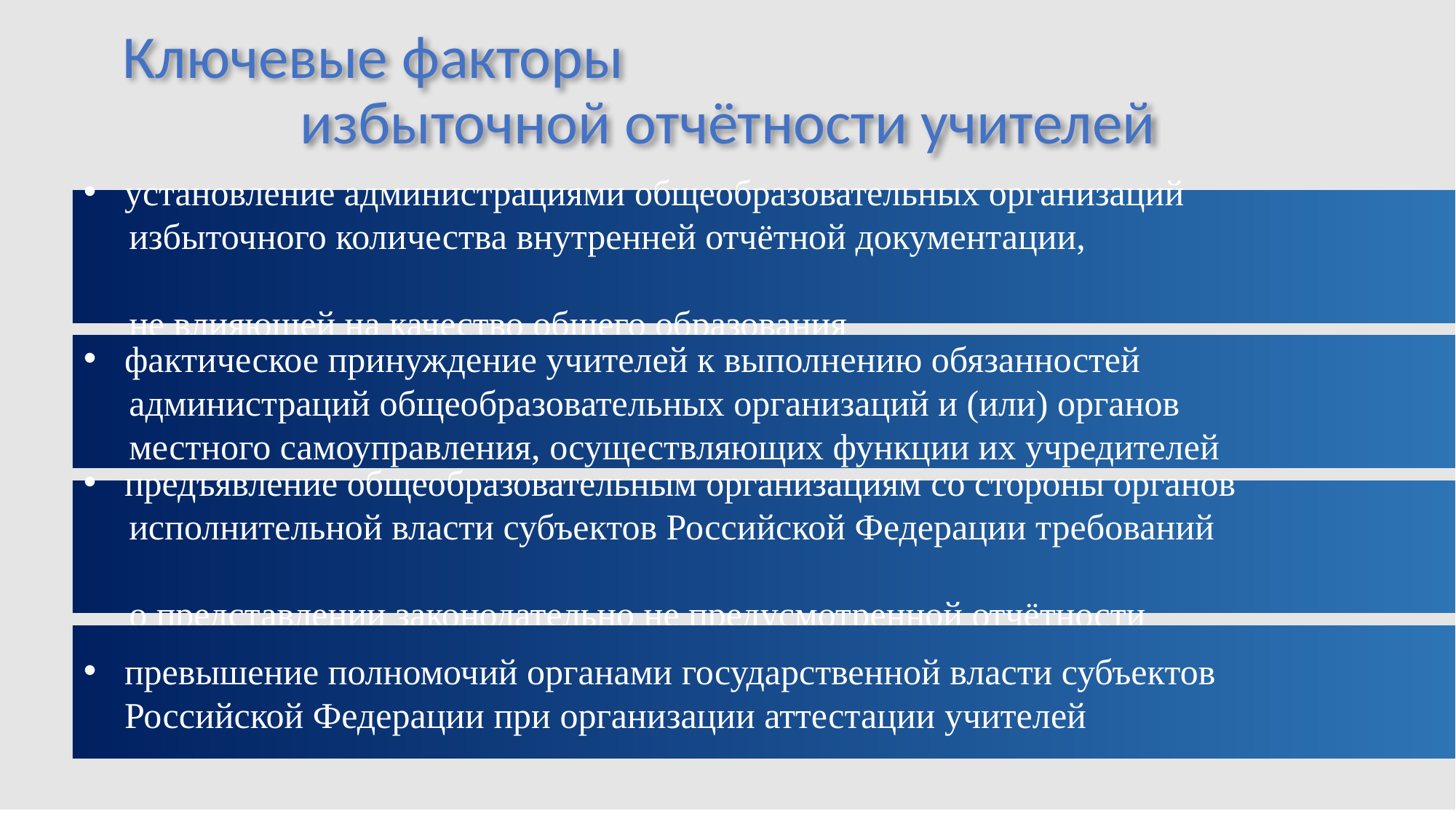

# Ключевые факторы                                                     избыточной отчётности учителей
установление администрациями общеобразовательных организаций
     избыточного количества внутренней отчётной документации,
     не влияющей на качество общего образования
фактическое принуждение учителей к выполнению обязанностей
     администраций общеобразовательных организаций и (или) органов
     местного самоуправления, осуществляющих функции их учредителей
предъявление общеобразовательным организациям со стороны органов
     исполнительной власти субъектов Российской Федерации требований
     о представлении законодательно не предусмотренной отчётности
превышение полномочий органами государственной власти субъектов       Российской Федерации при организации аттестации учителей